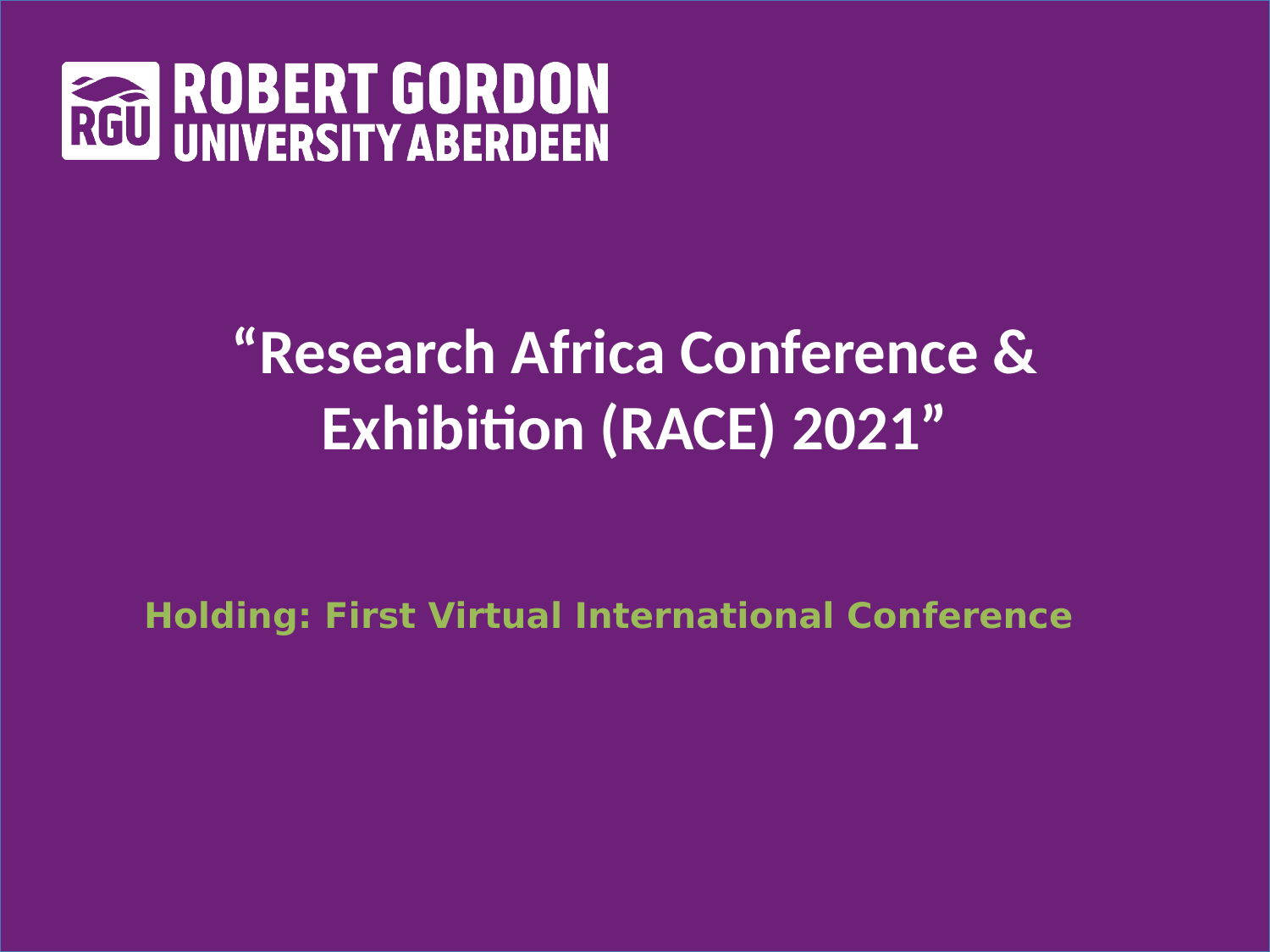

# “Research Africa Conference & Exhibition (RACE) 2021”
Holding: First Virtual International Conference